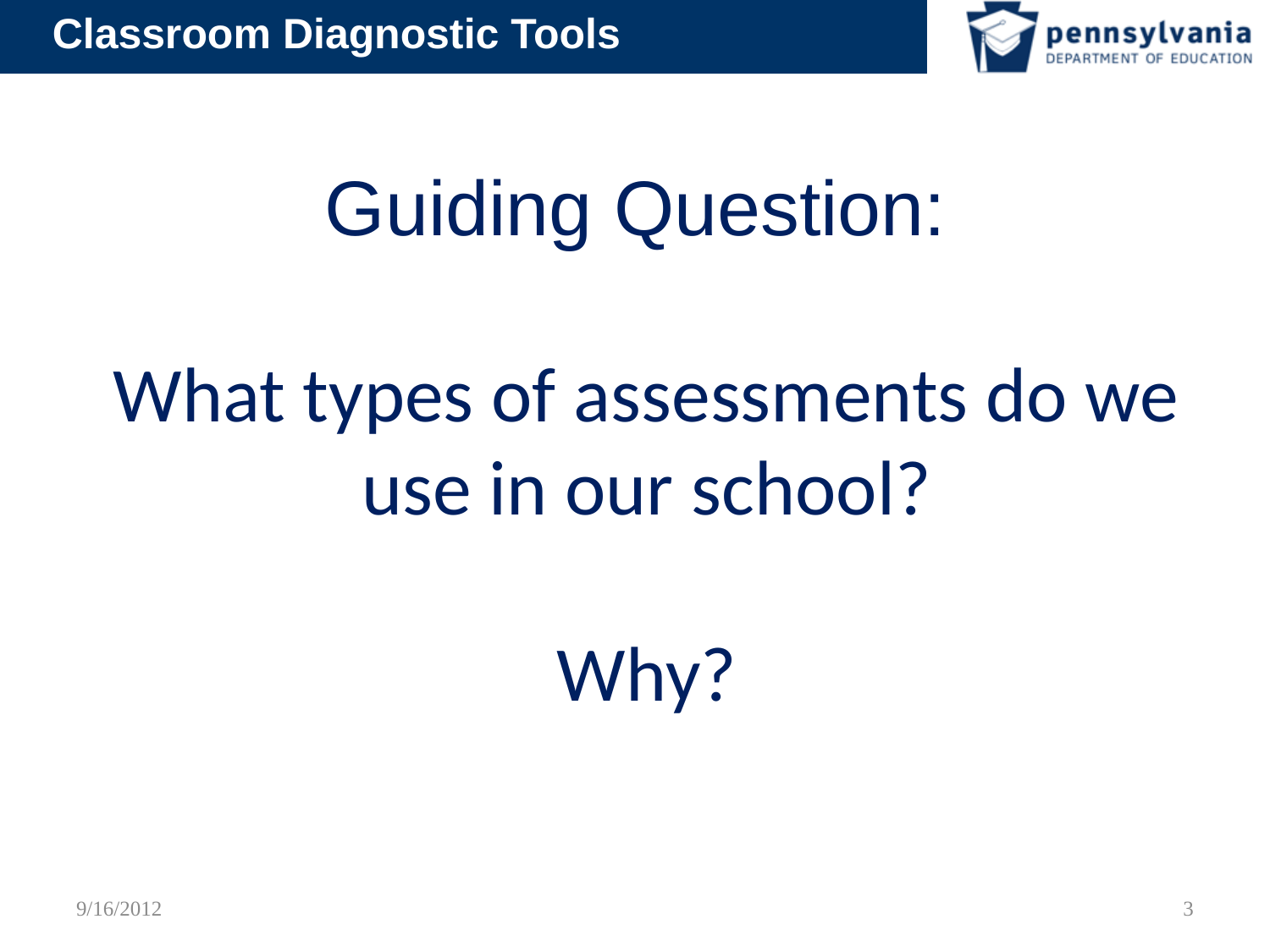

# Guiding Question: What types of assessments do we use in our school? Why?
9/16/2012
3